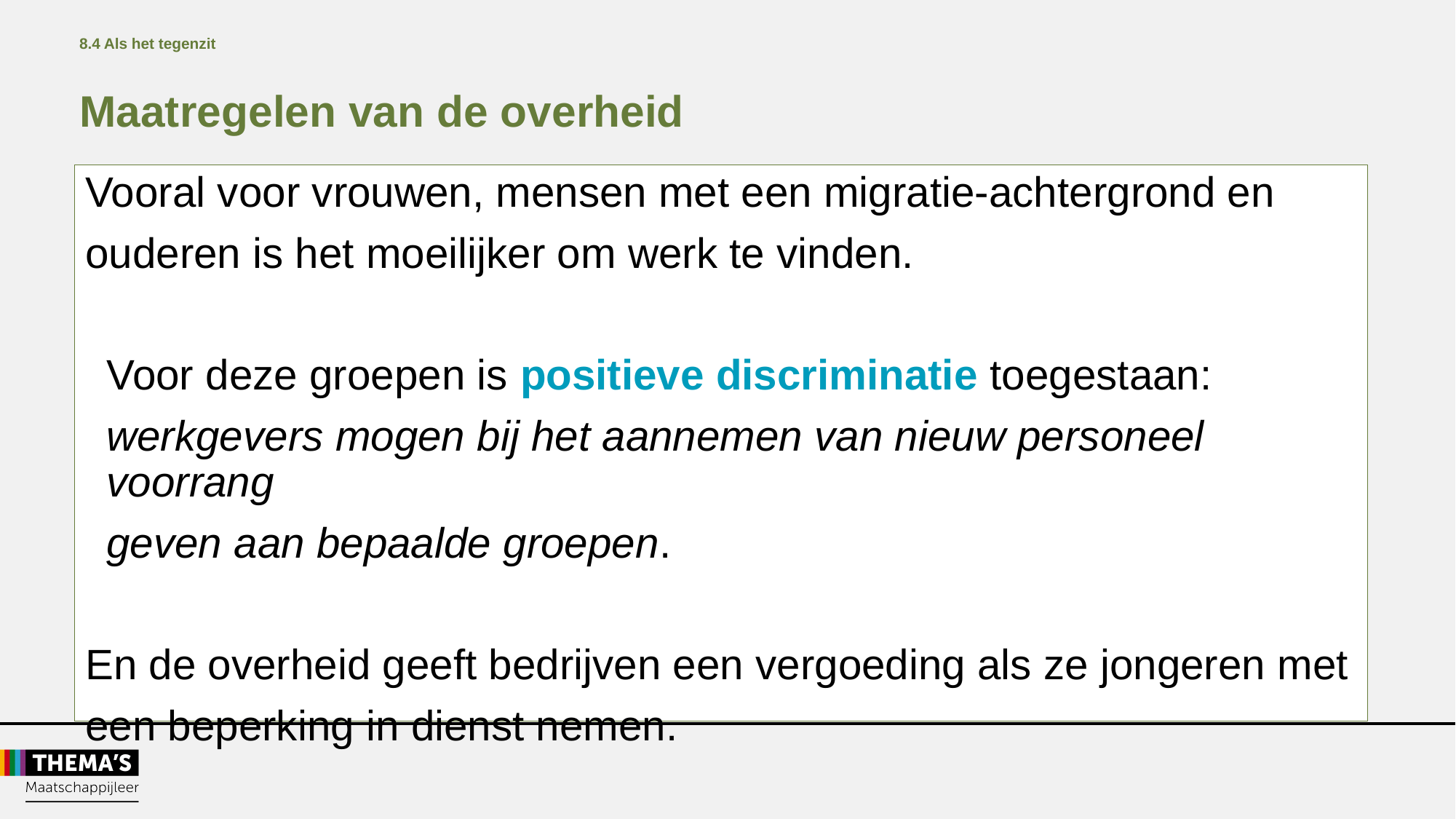

8.4 Als het tegenzit
Maatregelen van de overheid
Vooral voor vrouwen, mensen met een migratie-achtergrond en
ouderen is het moeilijker om werk te vinden.

Voor deze groepen is positieve discriminatie toegestaan:
werkgevers mogen bij het aannemen van nieuw personeel voorrang
geven aan bepaalde groepen.

En de overheid geeft bedrijven een vergoeding als ze jongeren met
een beperking in dienst nemen.